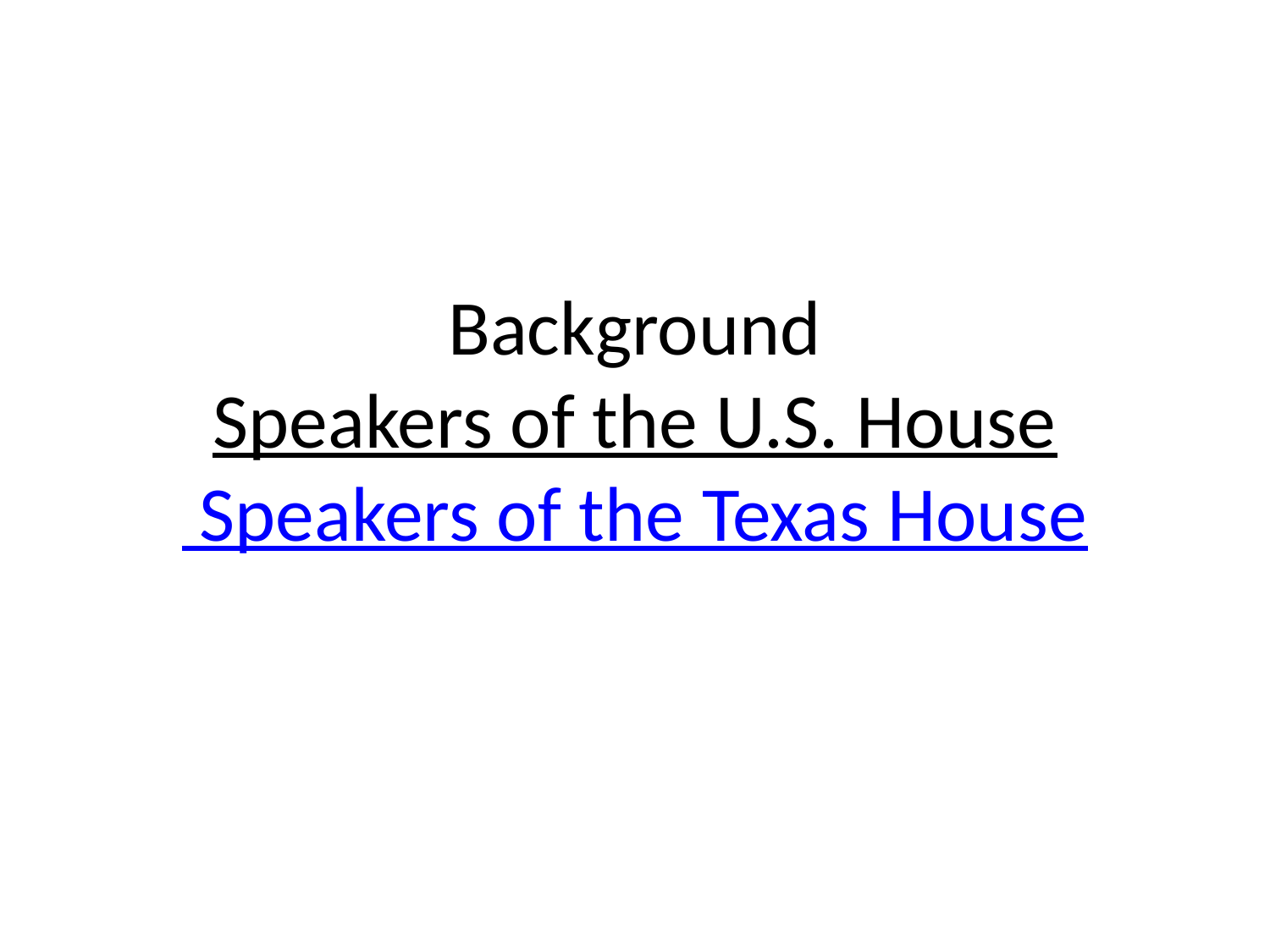

# Background Speakers of the U.S. House Speakers of the Texas House